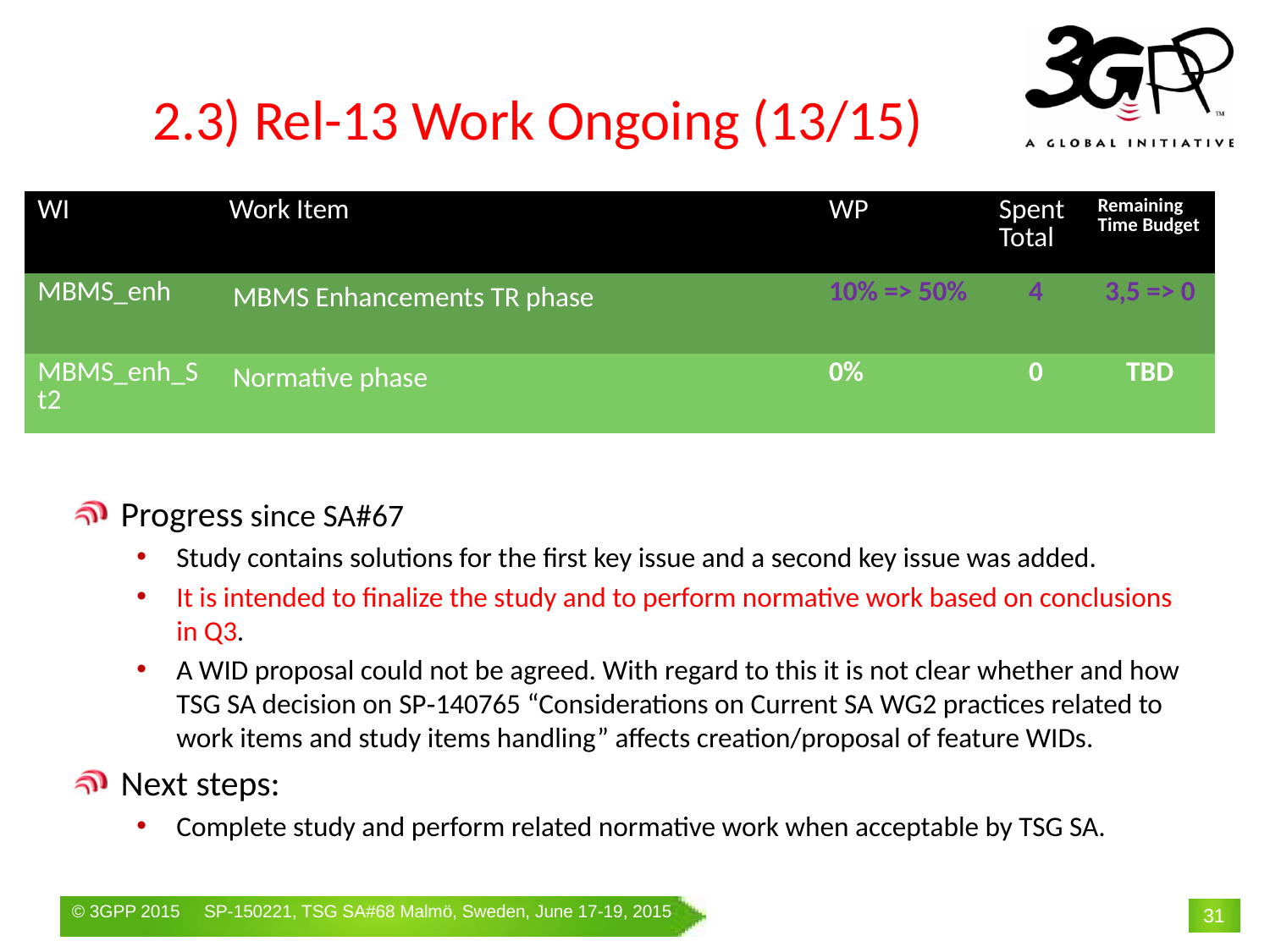

# 2.3) Rel-13 Work Ongoing (13/15)
| WI | Work Item | WP | Spent Total | Remaining Time Budget |
| --- | --- | --- | --- | --- |
| MBMS\_enh | MBMS Enhancements TR phase | 10% => 50% | 4 | 3,5 => 0 |
| MBMS\_enh\_St2 | Normative phase | 0% | 0 | TBD |
Progress since SA#67
Study contains solutions for the first key issue and a second key issue was added.
It is intended to finalize the study and to perform normative work based on conclusions in Q3.
A WID proposal could not be agreed. With regard to this it is not clear whether and how TSG SA decision on SP‑140765 “Considerations on Current SA WG2 practices related to work items and study items handling” affects creation/proposal of feature WIDs.
Next steps:
Complete study and perform related normative work when acceptable by TSG SA.